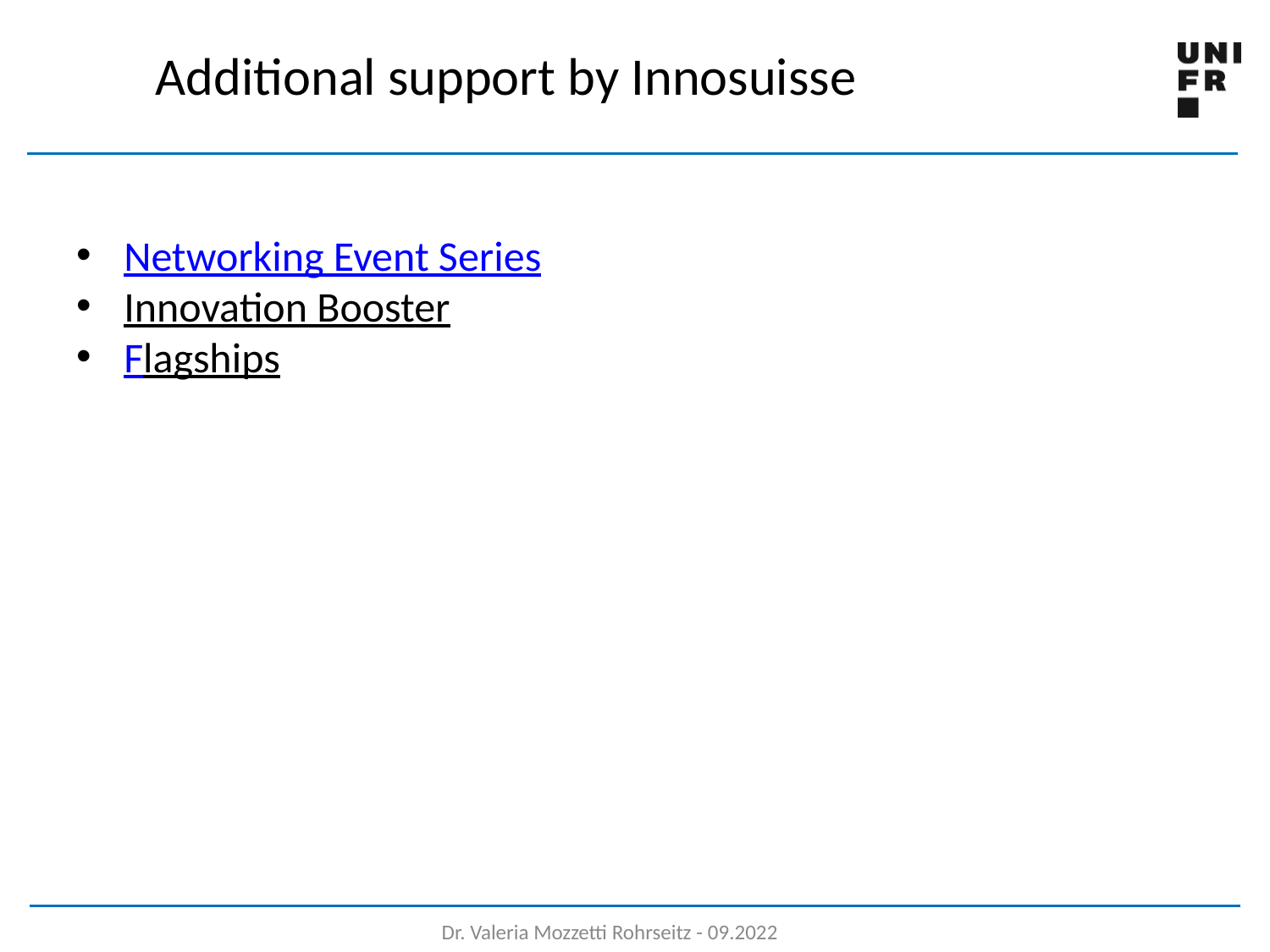

# Additional support by Innosuisse
Networking Event Series
Innovation Booster
Flagships
Dr. Valeria Mozzetti Rohrseitz - 09.2022